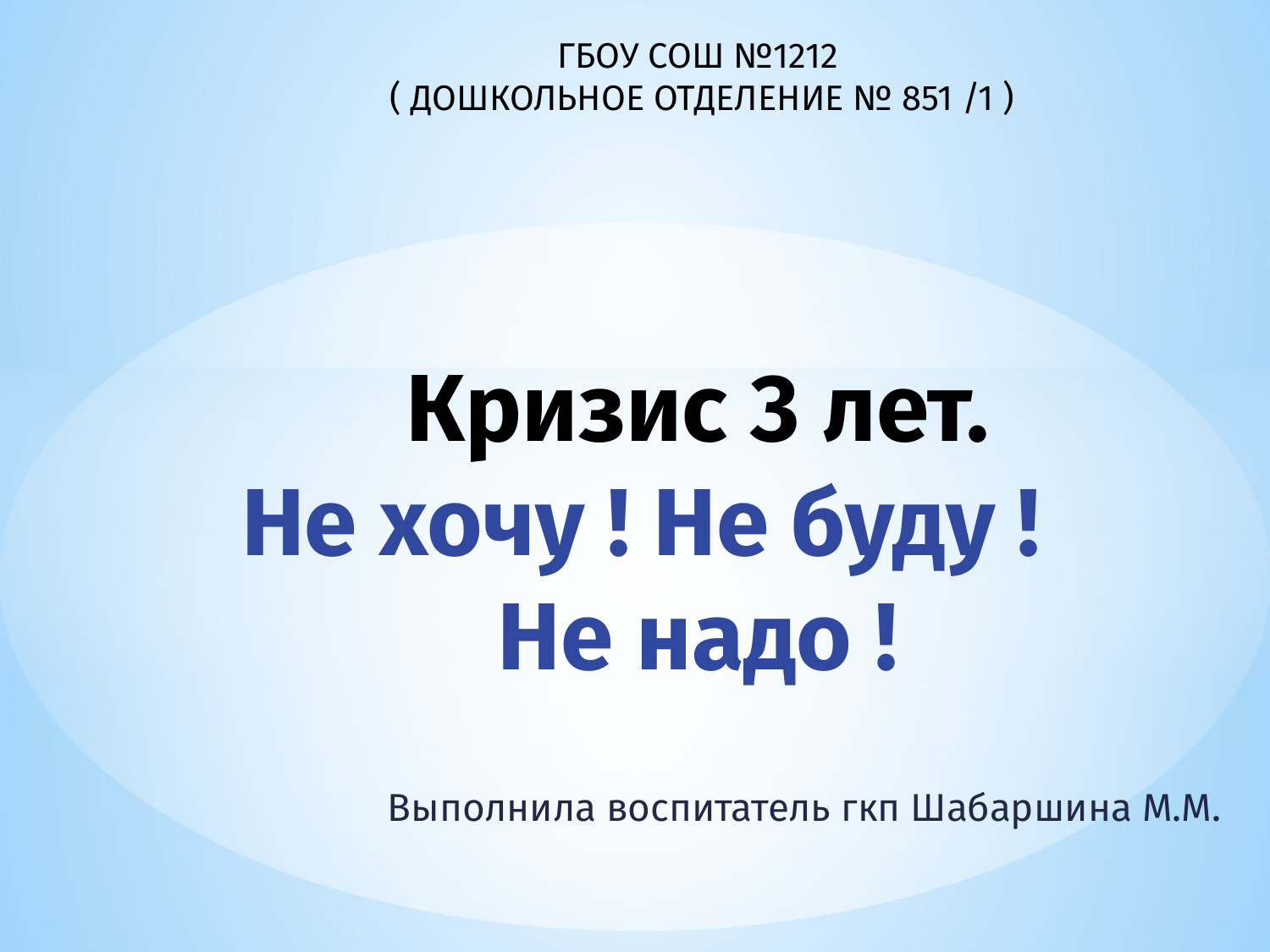

# ГБОУ СОШ №1212 ( ДОШКОЛЬНОЕ ОТДЕЛЕНИЕ № 851 /1 ) Кризис 3 лет. Не хочу ! Не буду !      Не надо !
Выполнила воспитатель гкп Шабаршина М.М.